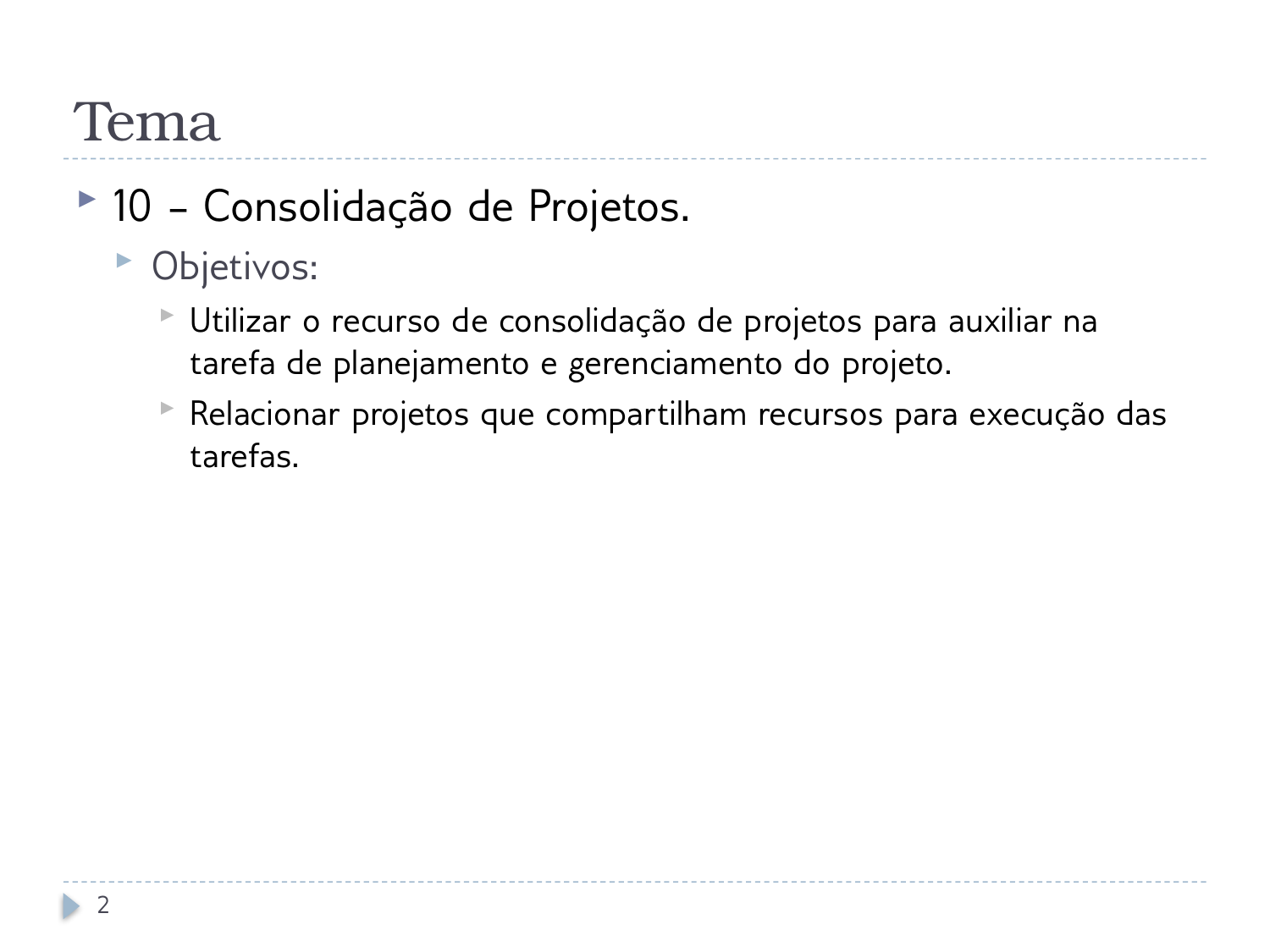

# Tema
10 – Consolidação de Projetos.
Objetivos:
Utilizar o recurso de consolidação de projetos para auxiliar na tarefa de planejamento e gerenciamento do projeto.
Relacionar projetos que compartilham recursos para execução das tarefas.
2